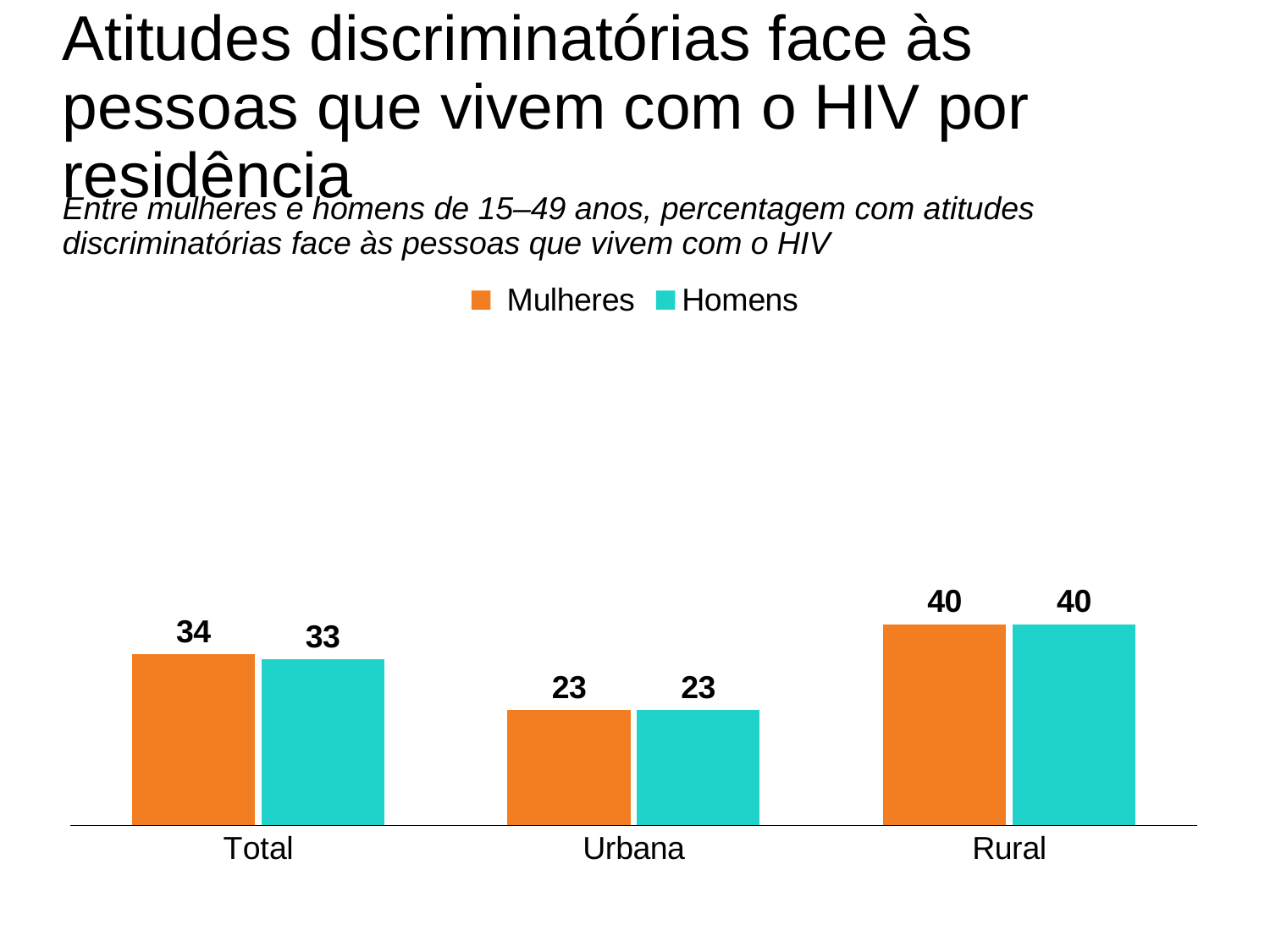

# Atitudes discriminatórias face às pessoas que vivem com o HIV por residência
Entre mulheres e homens de 15–49 anos, percentagem com atitudes discriminatórias face às pessoas que vivem com o HIV

### Chart

| Category |  Mulheres | Homens |
|---|---|---|
| Total | 34.0 | 33.0 |
| Urbana | 23.0 | 23.0 |
| Rural | 40.0 | 40.0 |